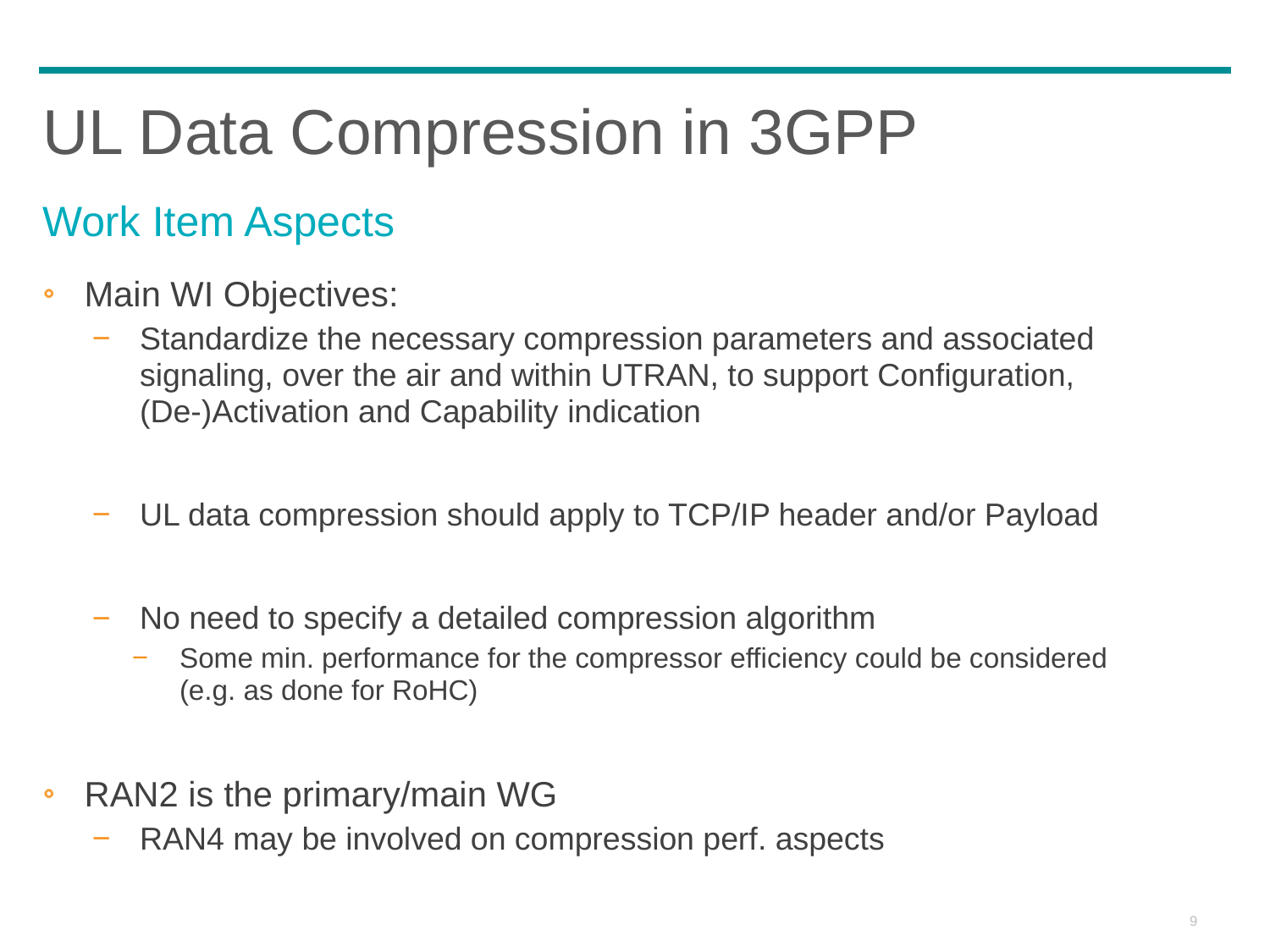

# UL Data Compression in 3GPP
Work Item Aspects
Main WI Objectives:
Standardize the necessary compression parameters and associated signaling, over the air and within UTRAN, to support Configuration,
(De-)Activation and Capability indication

UL data compression should apply to TCP/IP header and/or Payload

No need to specify a detailed compression algorithm
Some min. performance for the compressor efficiency could be considered
(e.g. as done for RoHC)

RAN2 is the primary/main WG
RAN4 may be involved on compression perf. aspects